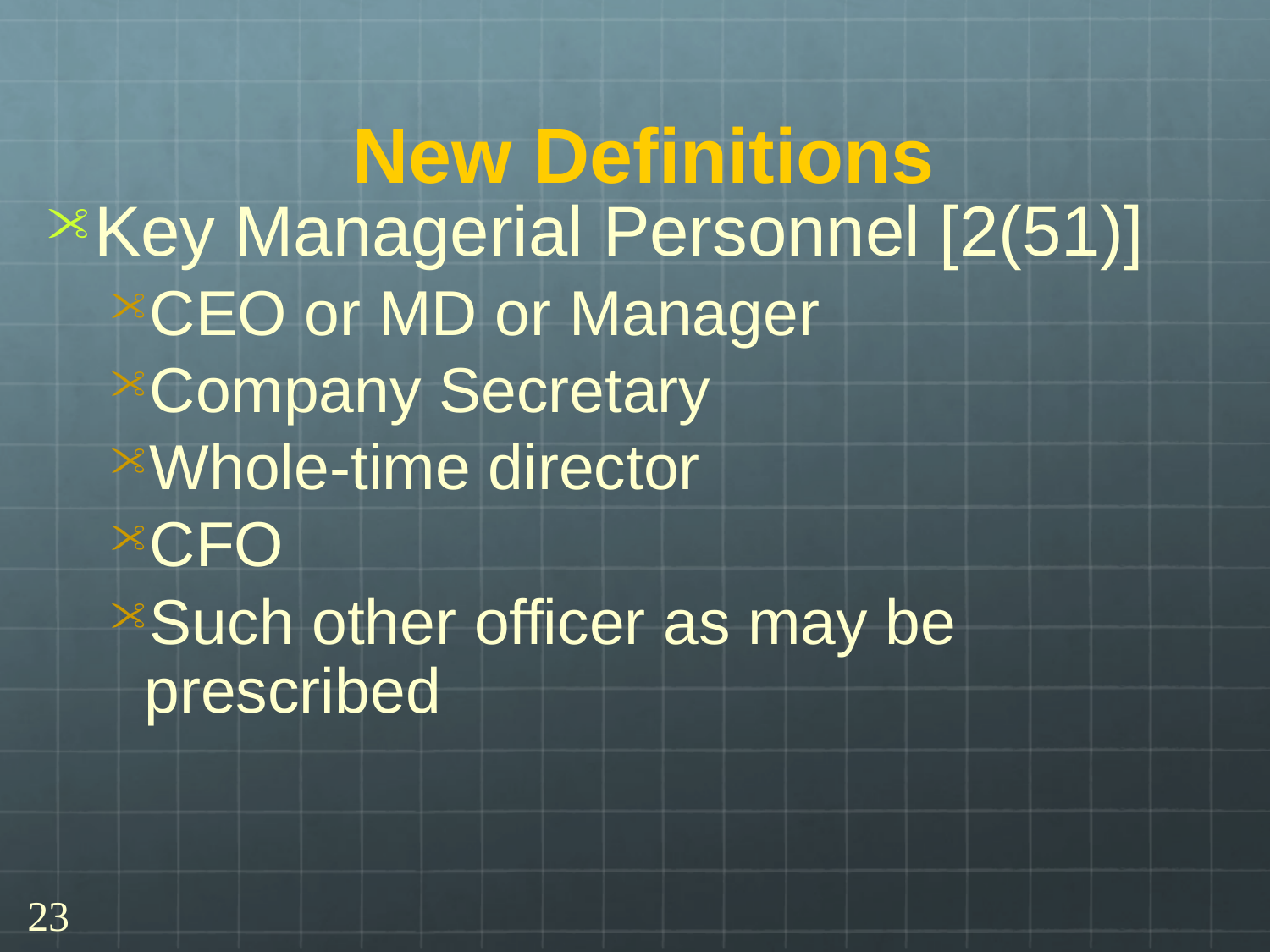

# New Definitions
Key Managerial Personnel [2(51)]
CEO or MD or Manager
Company Secretary
Whole-time director
CFO
Such other officer as may be prescribed
23